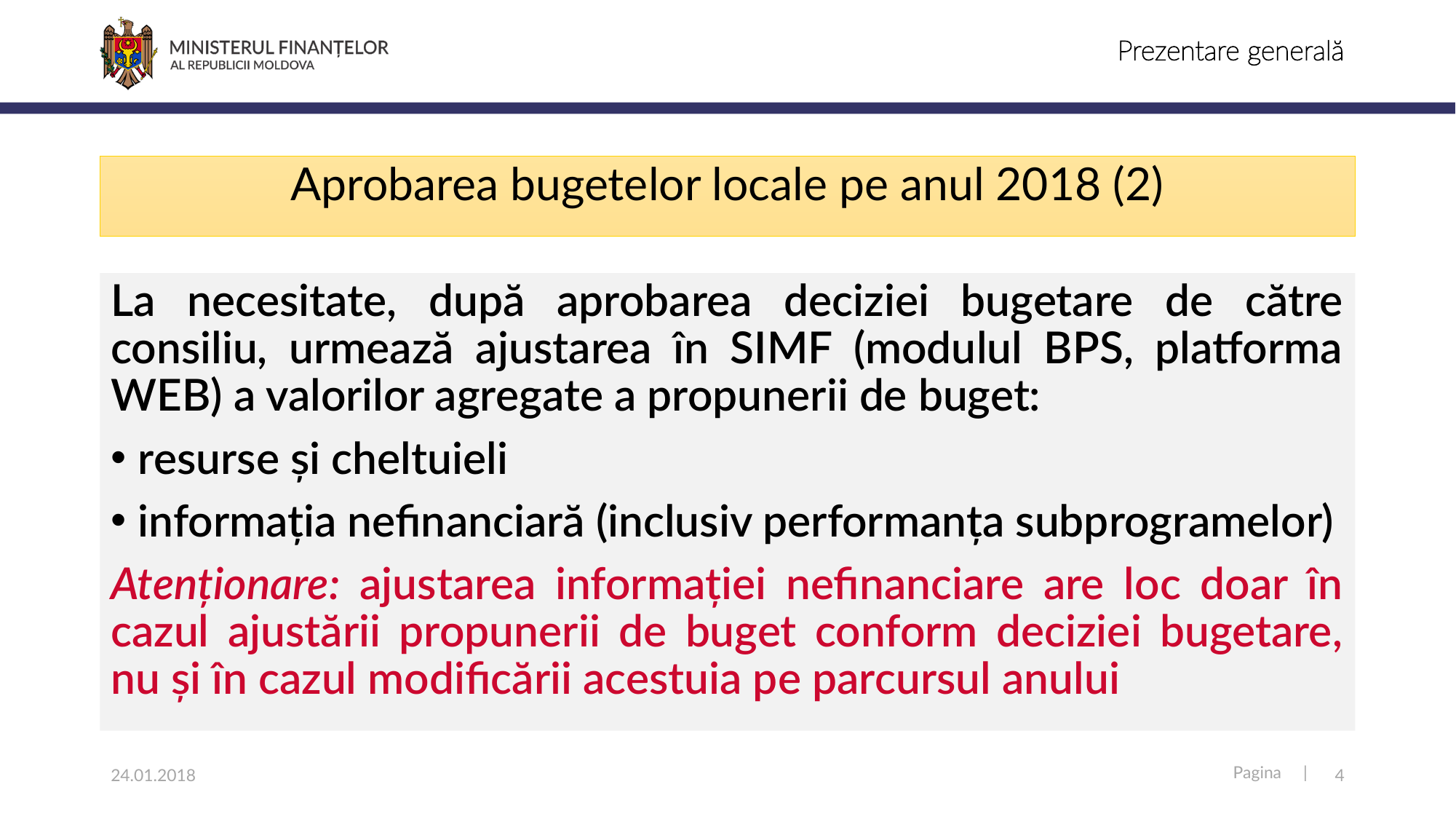

Prezentare generală
# Aprobarea bugetelor locale pe anul 2018 (2)
La necesitate, după aprobarea deciziei bugetare de către consiliu, urmează ajustarea în SIMF (modulul BPS, platforma WEB) a valorilor agregate a propunerii de buget:
resurse și cheltuieli
informația nefinanciară (inclusiv performanța subprogramelor)
Atenționare: ajustarea informației nefinanciare are loc doar în cazul ajustării propunerii de buget conform deciziei bugetare, nu și în cazul modificării acestuia pe parcursul anului
24.01.2018

4